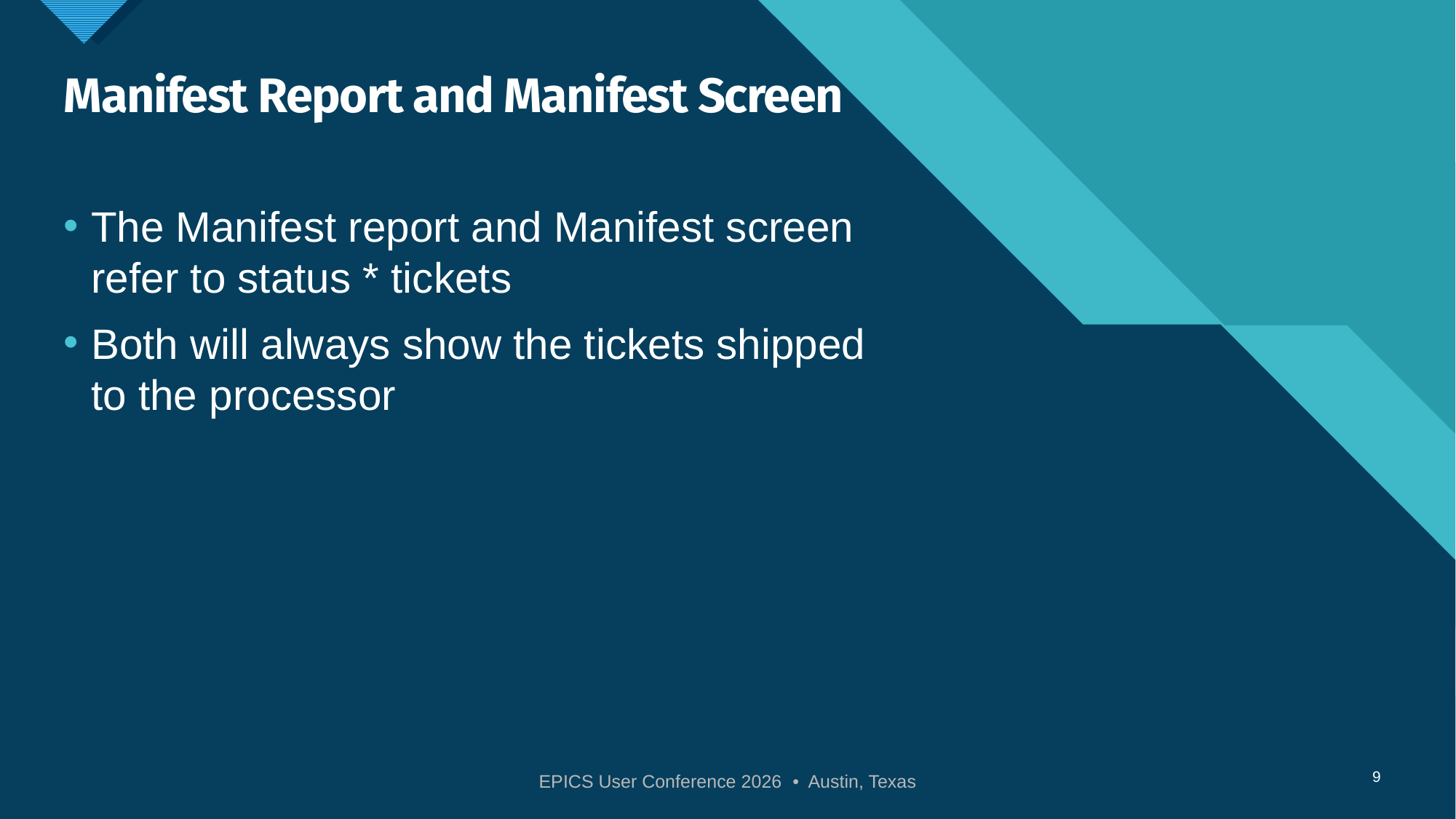

# Manifest Report and Manifest Screen
The Manifest report and Manifest screen refer to status * tickets
Both will always show the tickets shipped to the processor

9
EPICS User Conference 2026  •  Austin, Texas